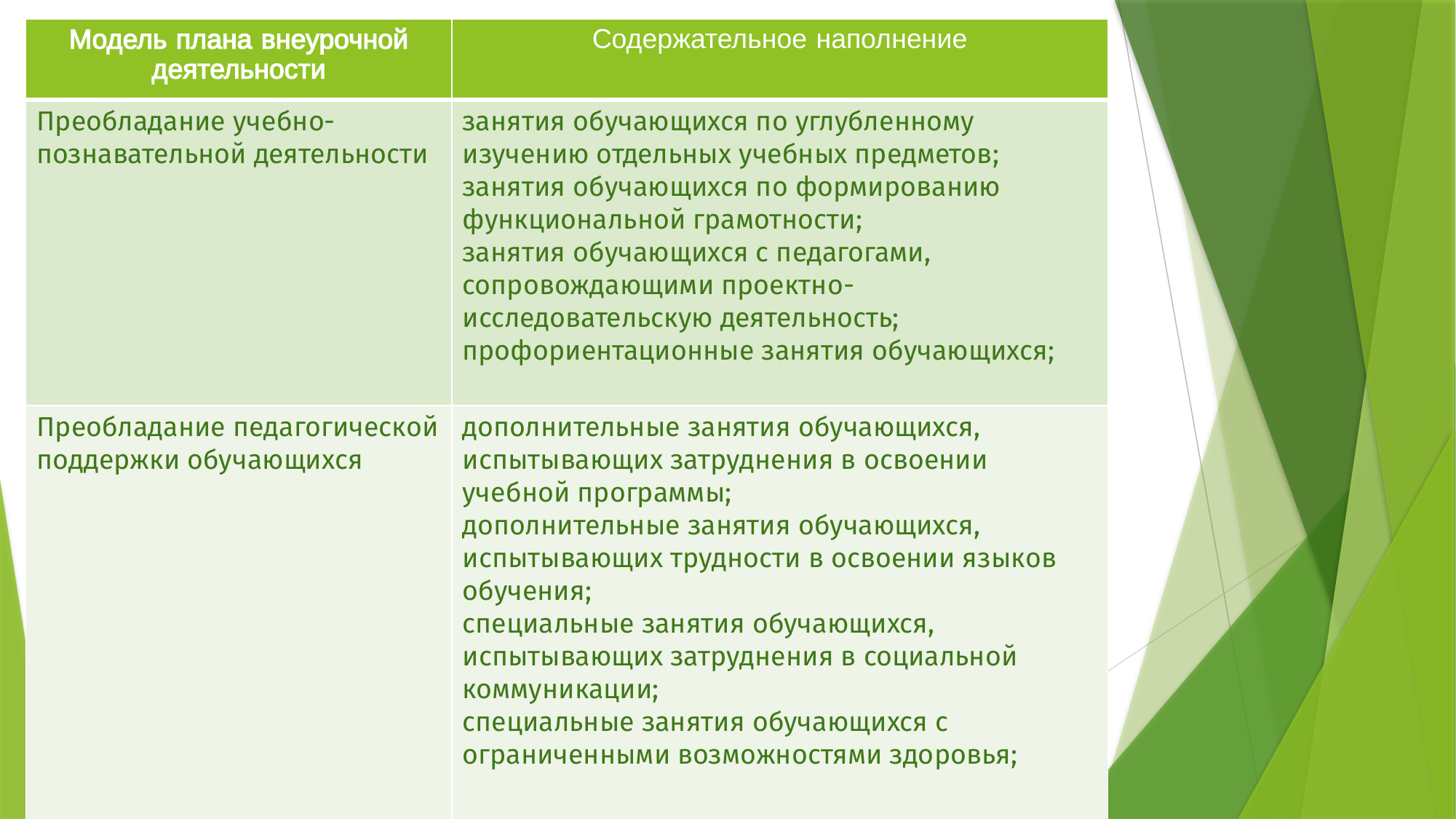

| Модель плана внеурочной деятельности | Содержательное наполнение |
| --- | --- |
| Преобладание учебно-познавательной деятельности | занятия обучающихся по углубленному изучению отдельных учебных предметов; занятия обучающихся по формированию функциональной грамотности; занятия обучающихся с педагогами, сопровождающими проектно-исследовательскую деятельность; профориентационные занятия обучающихся; |
| Преобладание педагогической поддержки обучающихся | дополнительные занятия обучающихся, испытывающих затруднения в освоении учебной программы; дополнительные занятия обучающихся, испытывающих трудности в освоении языков обучения; специальные занятия обучающихся, испытывающих затруднения в социальной коммуникации; специальные занятия обучающихся с ограниченными возможностями здоровья; |